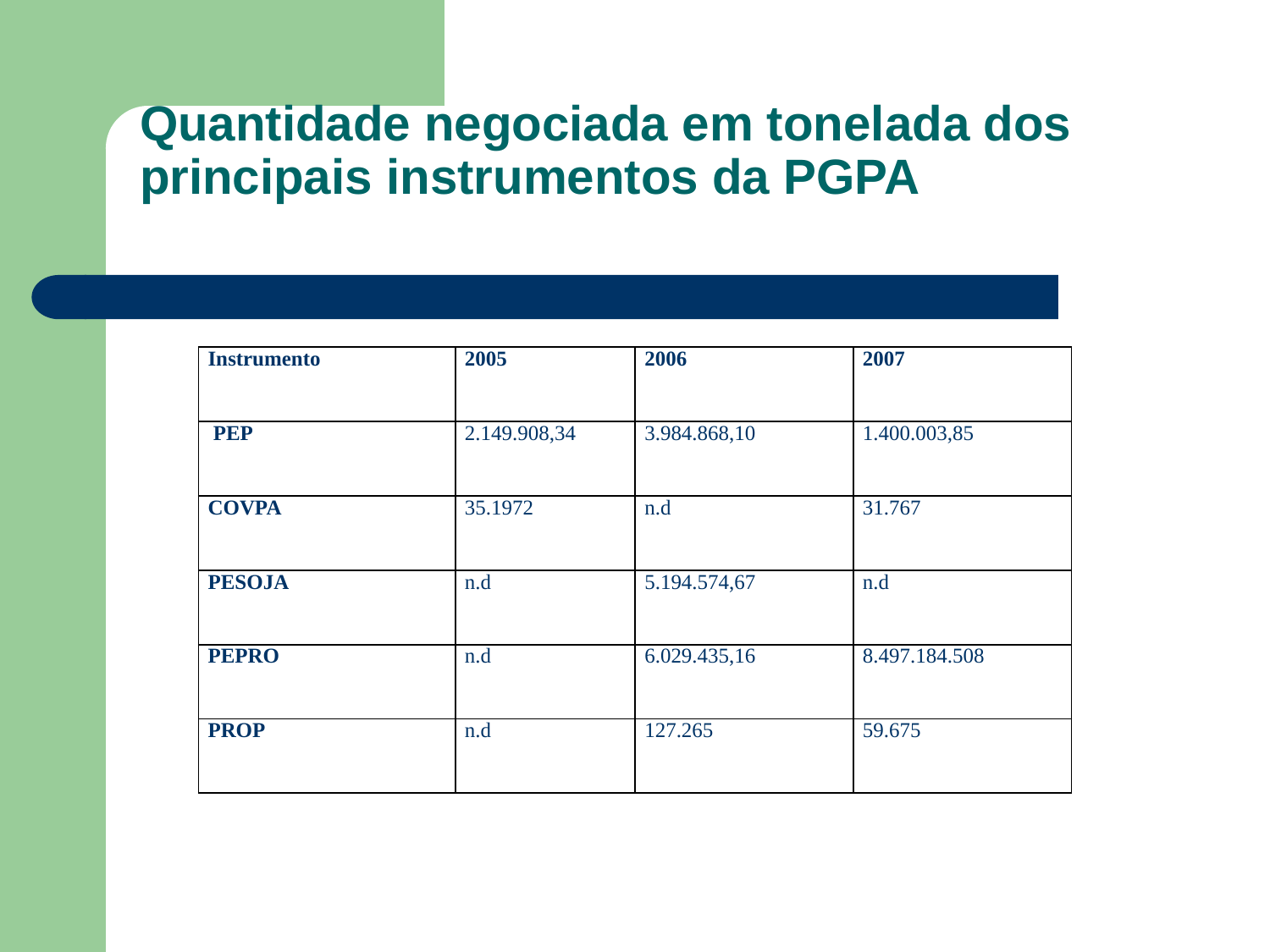

Quantidade negociada em tonelada dos principais instrumentos da PGPA
| Instrumento | 2005 | 2006 | 2007 |
| --- | --- | --- | --- |
| PEP | 2.149.908,34 | 3.984.868,10 | 1.400.003,85 |
| COVPA | 35.1972 | n.d | 31.767 |
| PESOJA | n.d | 5.194.574,67 | n.d |
| PEPRO | n.d | 6.029.435,16 | 8.497.184.508 |
| PROP | n.d | 127.265 | 59.675 |